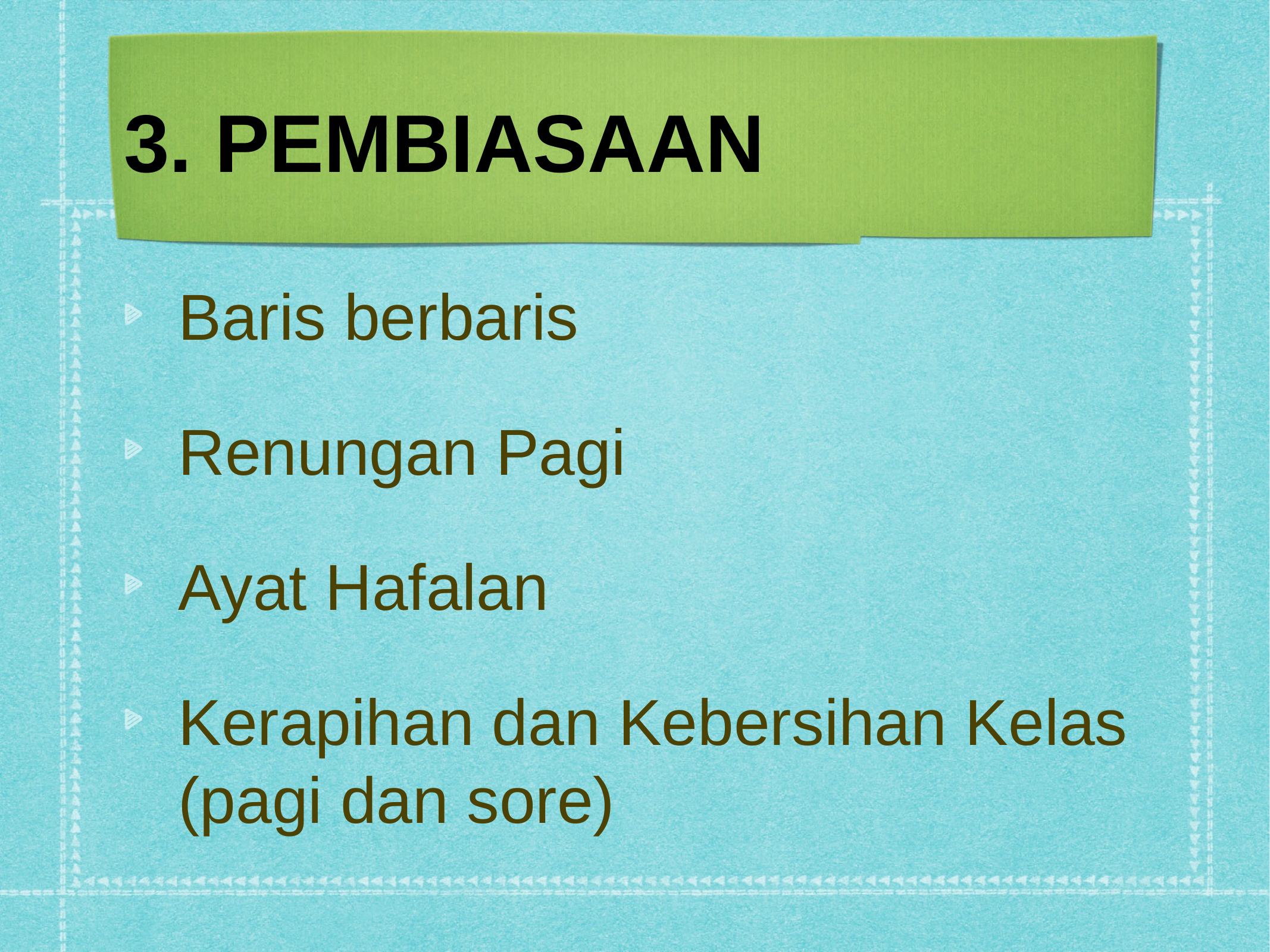

# 3. PEMBIASAAN
Baris berbaris
Renungan Pagi
Ayat Hafalan
Kerapihan dan Kebersihan Kelas (pagi dan sore)